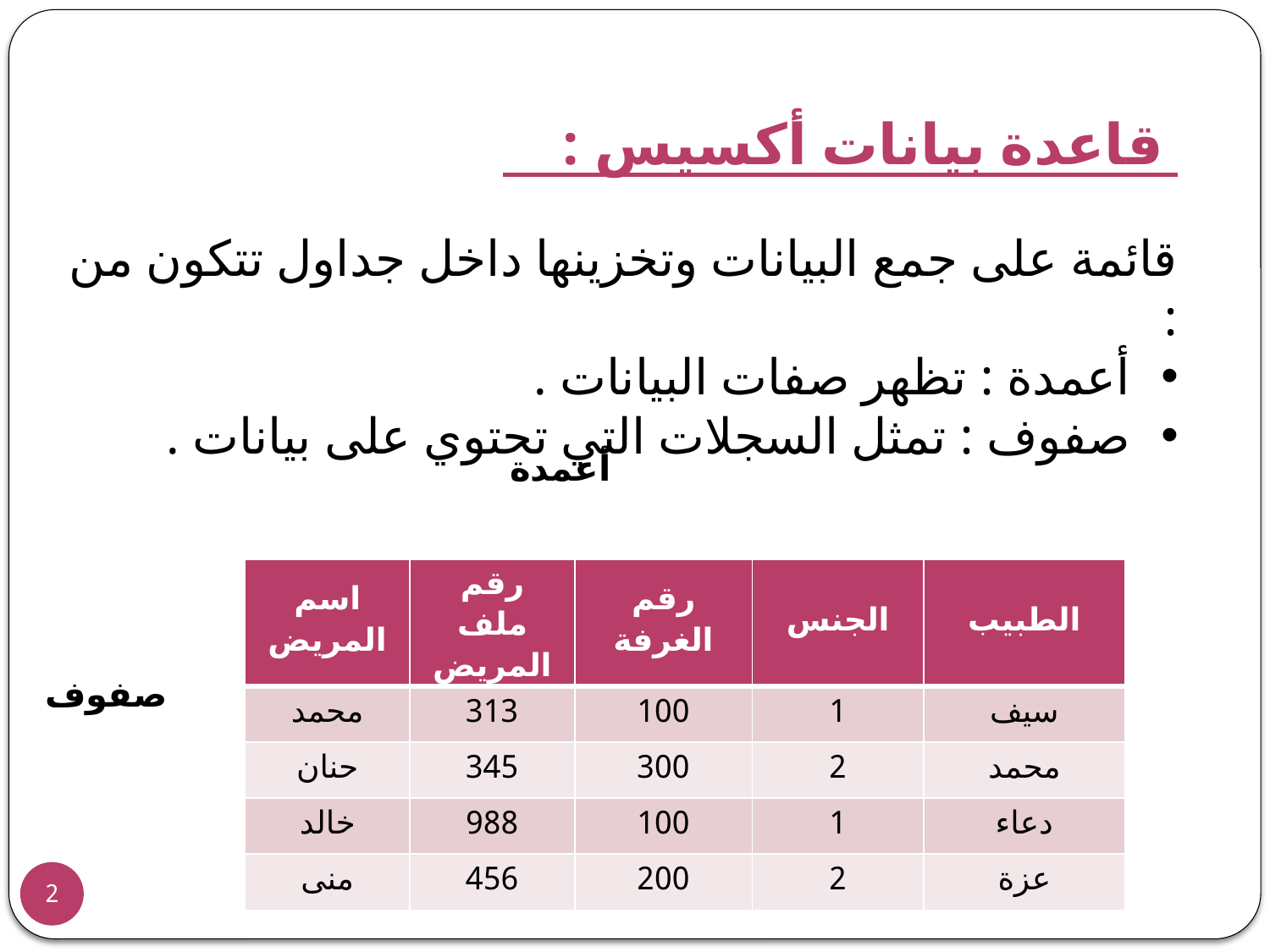

قاعدة بيانات أكسيس :

قائمة على جمع البيانات وتخزينها داخل جداول تتكون من :
أعمدة : تظهر صفات البيانات .
صفوف : تمثل السجلات التي تحتوي على بيانات .
أعمدة
صفوف
| اسم المريض | رقم ملف المريض | رقم الغرفة | الجنس | الطبيب |
| --- | --- | --- | --- | --- |
| محمد | 313 | 100 | 1 | سيف |
| حنان | 345 | 300 | 2 | محمد |
| خالد | 988 | 100 | 1 | دعاء |
| منى | 456 | 200 | 2 | عزة |
2